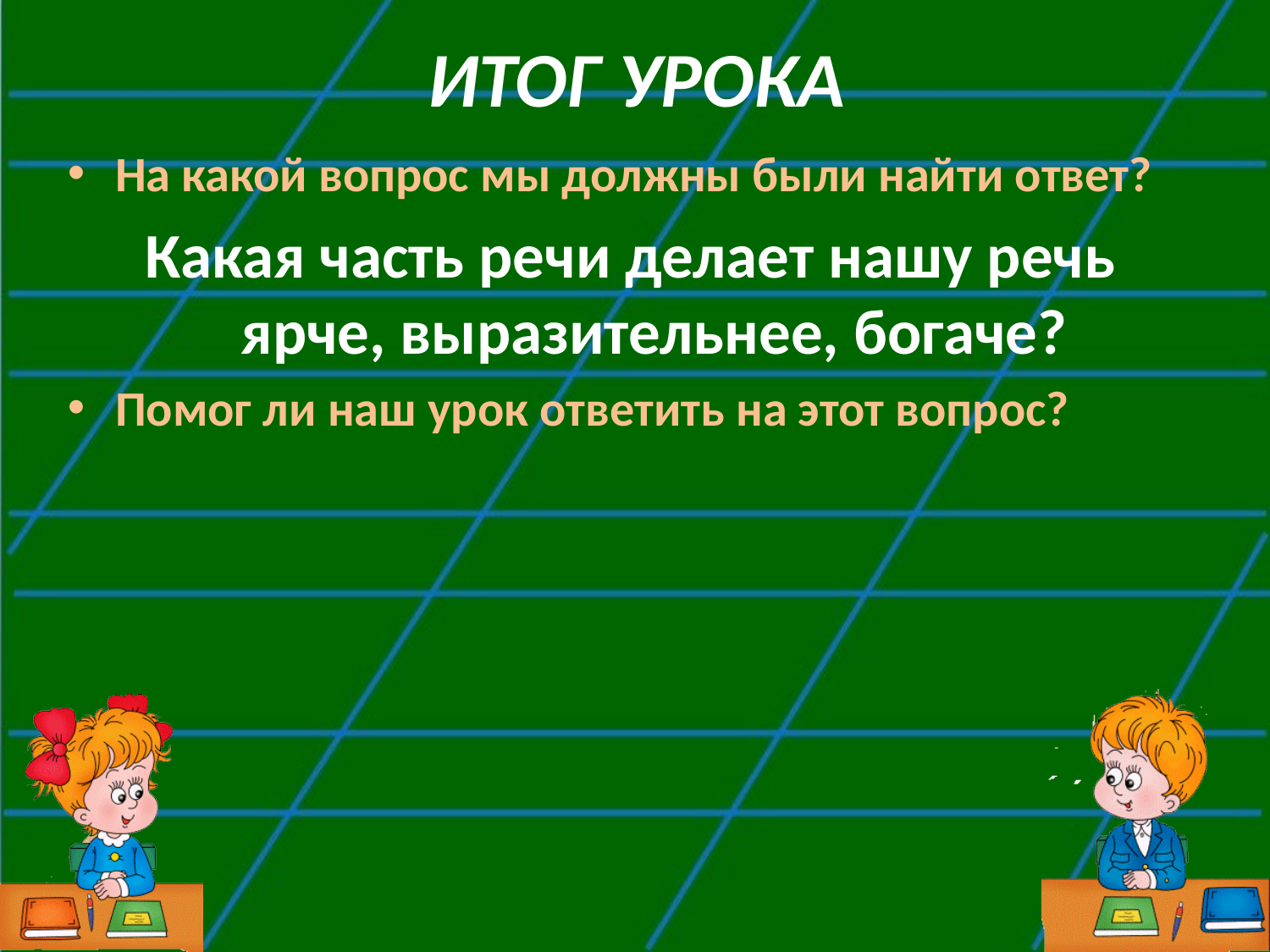

# ИТОГ УРОКА
На какой вопрос мы должны были найти ответ?
Какая часть речи делает нашу речь ярче, выразительнее, богаче?
Помог ли наш урок ответить на этот вопрос?